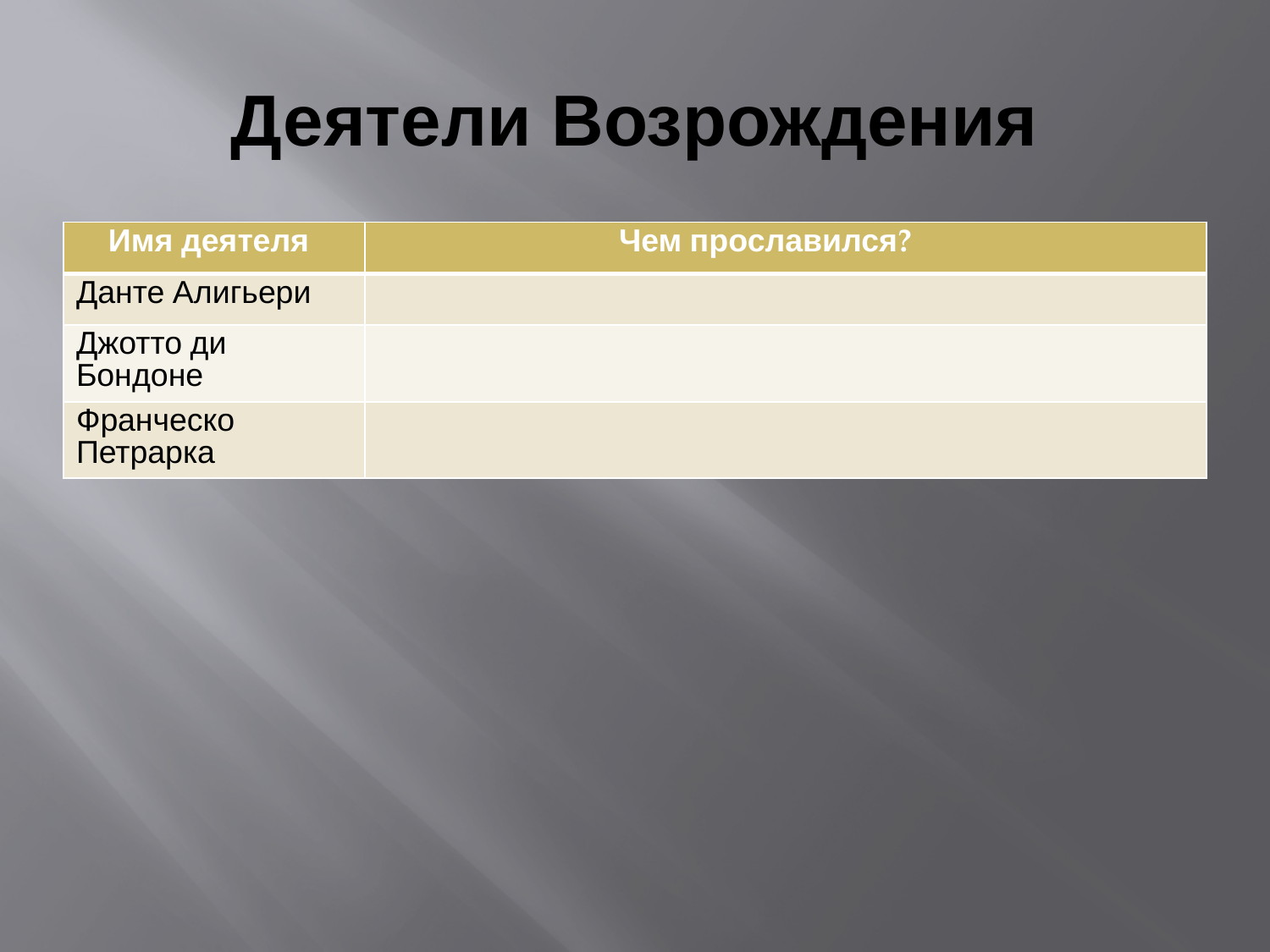

# Деятели Возрождения
| Имя деятеля | Чем прославился? |
| --- | --- |
| Данте Алигьери |  |
| Джотто ди Бондоне |  |
| Франческо Петрарка |  |